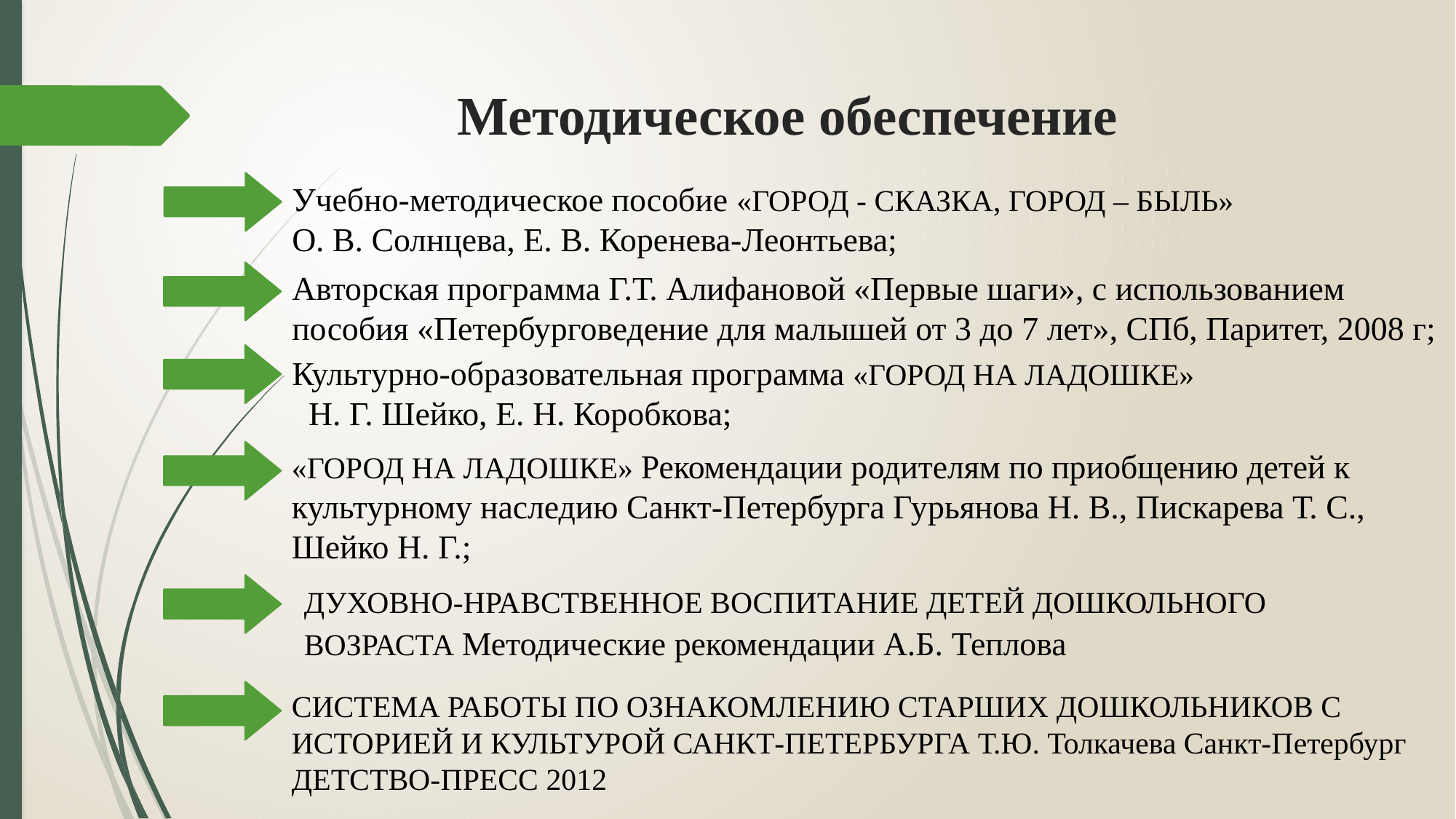

# Методическое обеспечение

Учебно-методическое пособие «ГОРОД - СКАЗКА, ГОРОД – БЫЛЬ»
О. В. Солнцева, Е. В. Коренева-Леонтьева;
Авторская программа Г.Т. Алифановой «Первые шаги», с использованием пособия «Петербурговедение для малышей от 3 до 7 лет», СПб, Паритет, 2008 г;

Культурно-образовательная программа «ГОРОД НА ЛАДОШКЕ»                Н. Г. Шейко, Е. Н. Коробкова;
«ГОРОД НА ЛАДОШКЕ» Рекомендации родителям по приобщению детей к культурному наследию Санкт-Петербурга Гурьянова Н. В., Пискарева Т. С., Шейко Н. Г.;

ДУХОВНО-НРАВСТВЕННОЕ ВОСПИТАНИЕ ДЕТЕЙ ДОШКОЛЬНОГО ВОЗРАСТА Методические рекомендации А.Б. Теплова
СИСТЕМА РАБОТЫ ПО ОЗНАКОМЛЕНИЮ СТАРШИХ ДОШКОЛЬНИКОВ С ИСТОРИЕЙ И КУЛЬТУРОЙ САНКТ-ПЕТЕРБУРГА Т.Ю. Толкачева Санкт-Петербург ДЕТСТВО-ПРЕСС 2012